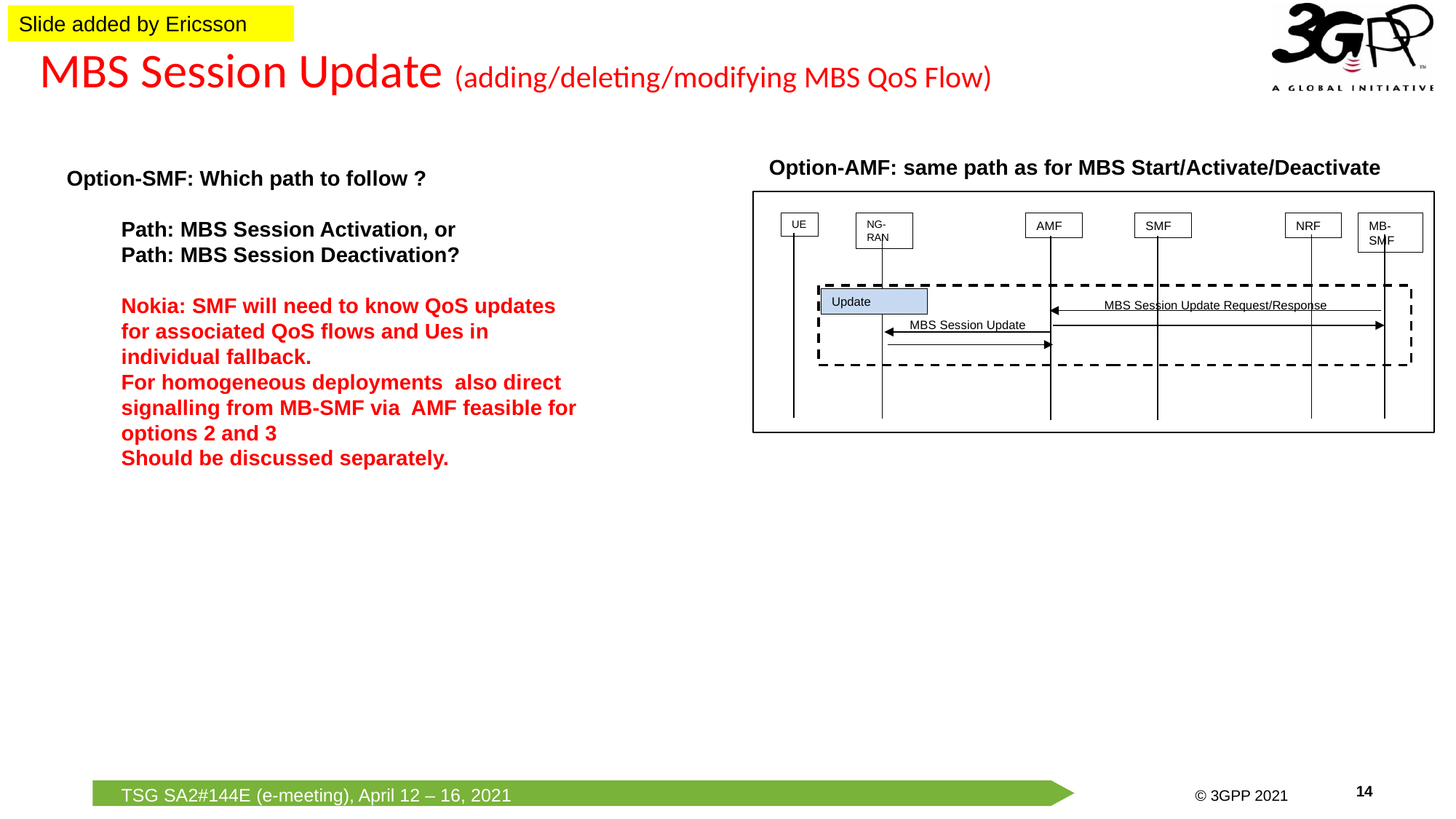

Slide added by Ericsson
# MBS Session Update (adding/deleting/modifying MBS QoS Flow)
Option-AMF: same path as for MBS Start/Activate/Deactivate
Option-SMF: Which path to follow ?

Path: MBS Session Activation, or
Path: MBS Session Deactivation?

Nokia: SMF will need to know QoS updates for associated QoS flows and Ues in individual fallback.
For homogeneous deployments  also direct signalling from MB-SMF via  AMF feasible for options 2 and 3
Should be discussed separately.

SMF
NRF
MB-SMF
UE
NG-RAN
AMF

Update
MBS Session Update Request/Response
MBS Session Update